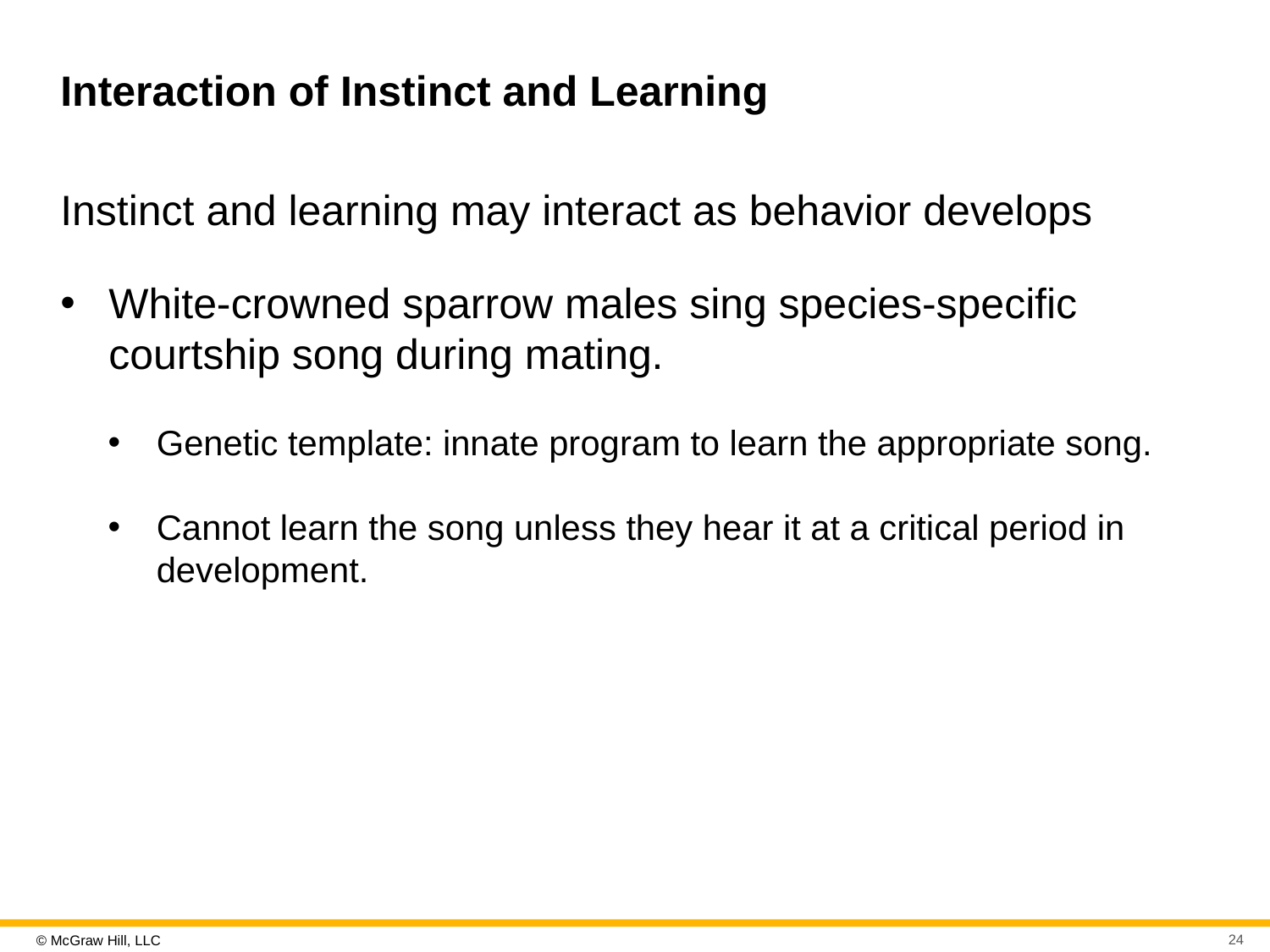

# Interaction of Instinct and Learning
Instinct and learning may interact as behavior develops
White-crowned sparrow males sing species-specific courtship song during mating.
Genetic template: innate program to learn the appropriate song.
Cannot learn the song unless they hear it at a critical period in development.
24